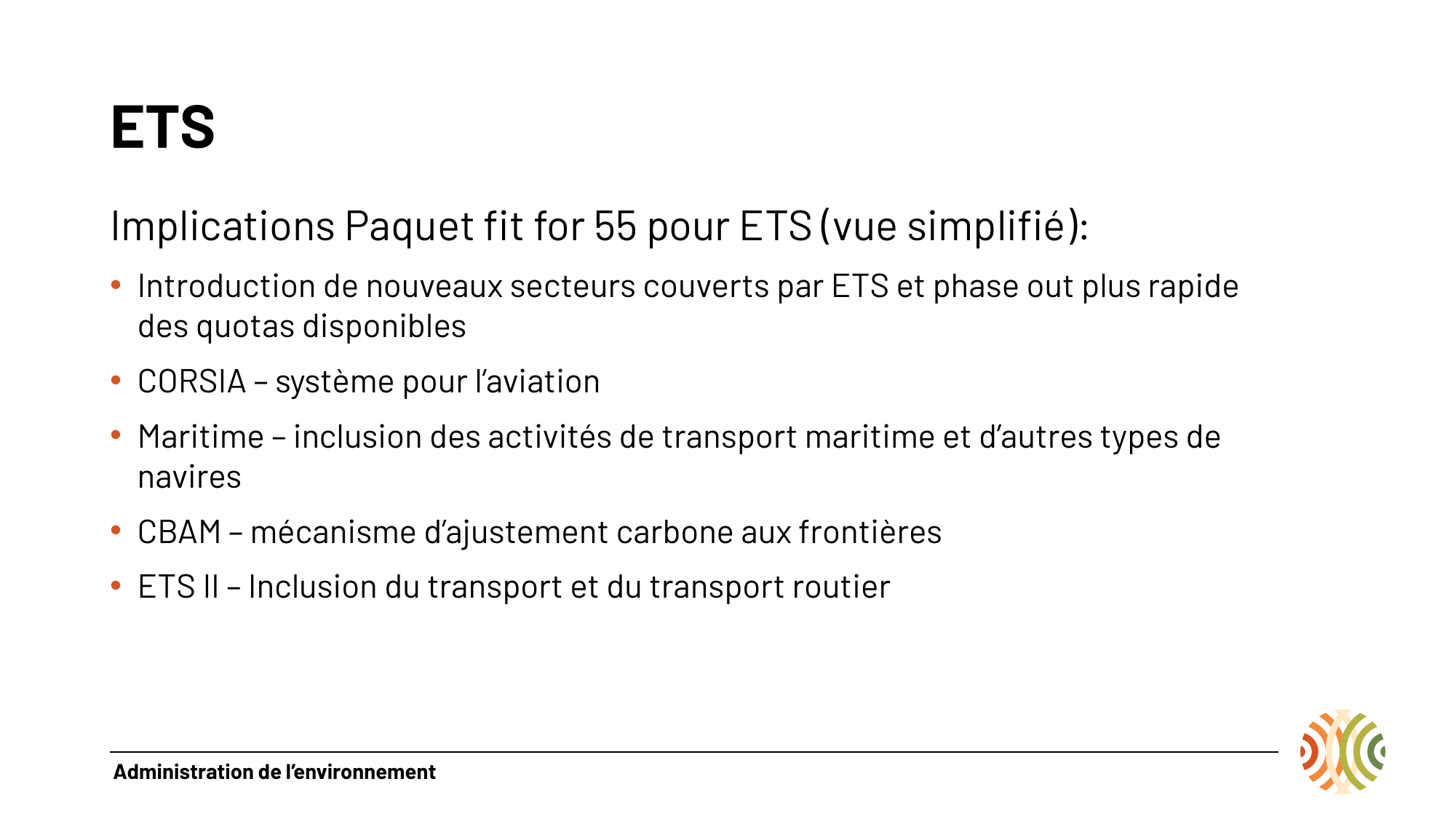

# ETS
Implications Paquet fit for 55 pour ETS (vue simplifié):
Introduction de nouveaux secteurs couverts par ETS et phase out plus rapide des quotas disponibles
CORSIA – système pour l’aviation
Maritime – inclusion des activités de transport maritime et d’autres types de navires
CBAM – mécanisme d’ajustement carbone aux frontières
ETS II – Inclusion du transport et du transport routier